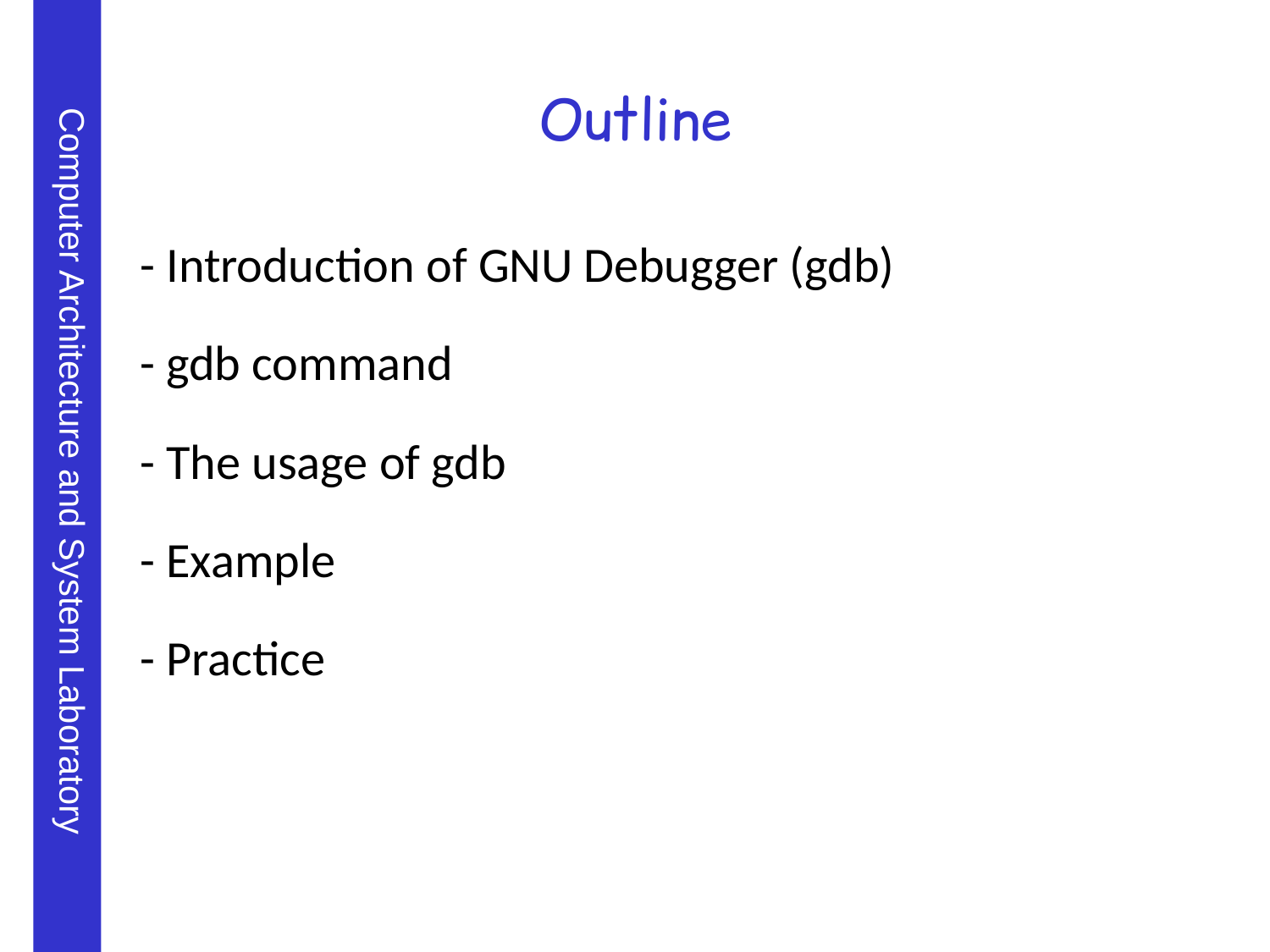

Outline
- Introduction of GNU Debugger (gdb)
- gdb command
- The usage of gdb
- Example
- Practice